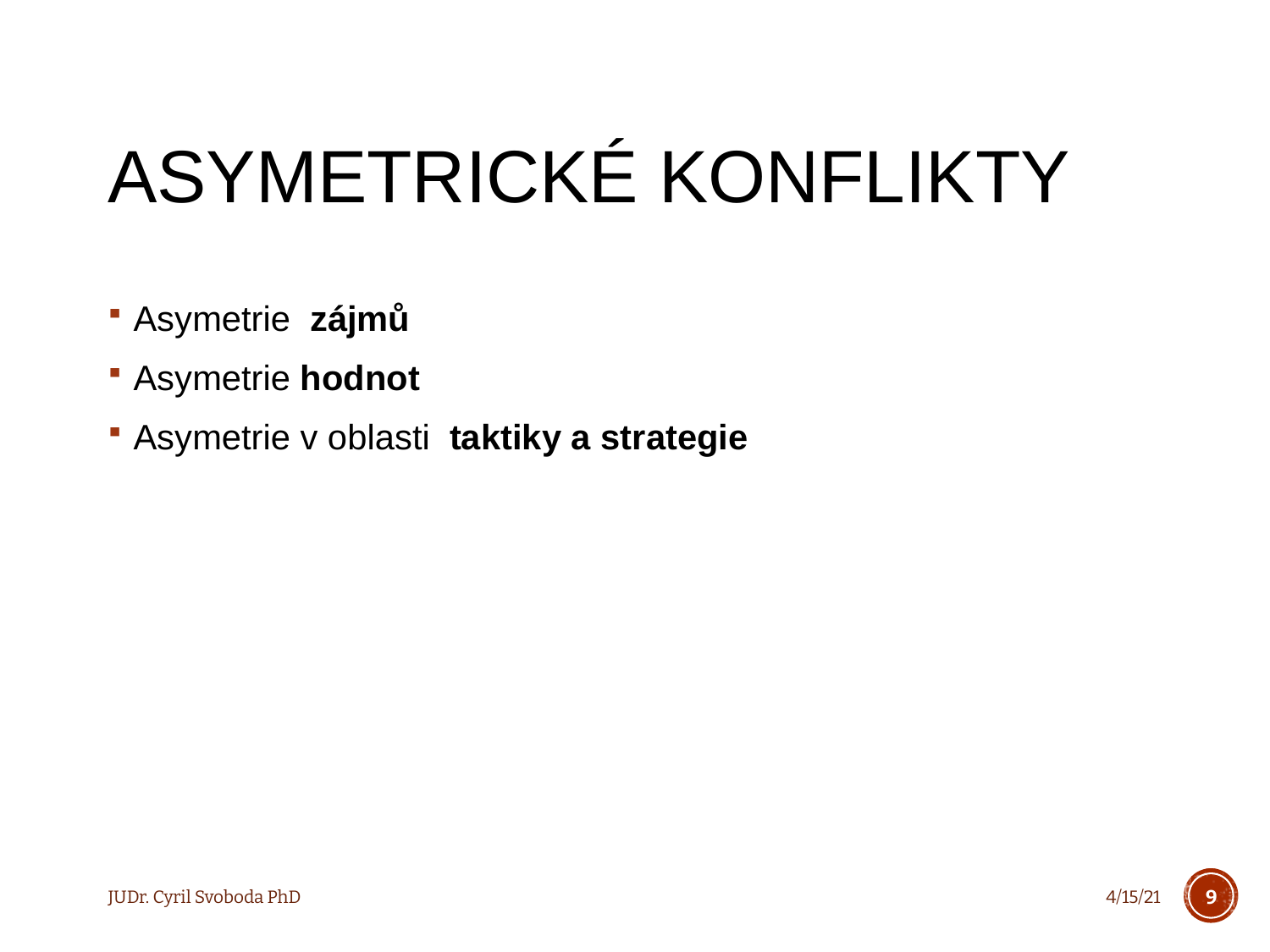

# Asymetrické konflikty
Asymetrie  zájmů
Asymetrie hodnot
Asymetrie v oblasti  taktiky a strategie
JUDr. Cyril Svoboda PhD
4/15/21
9